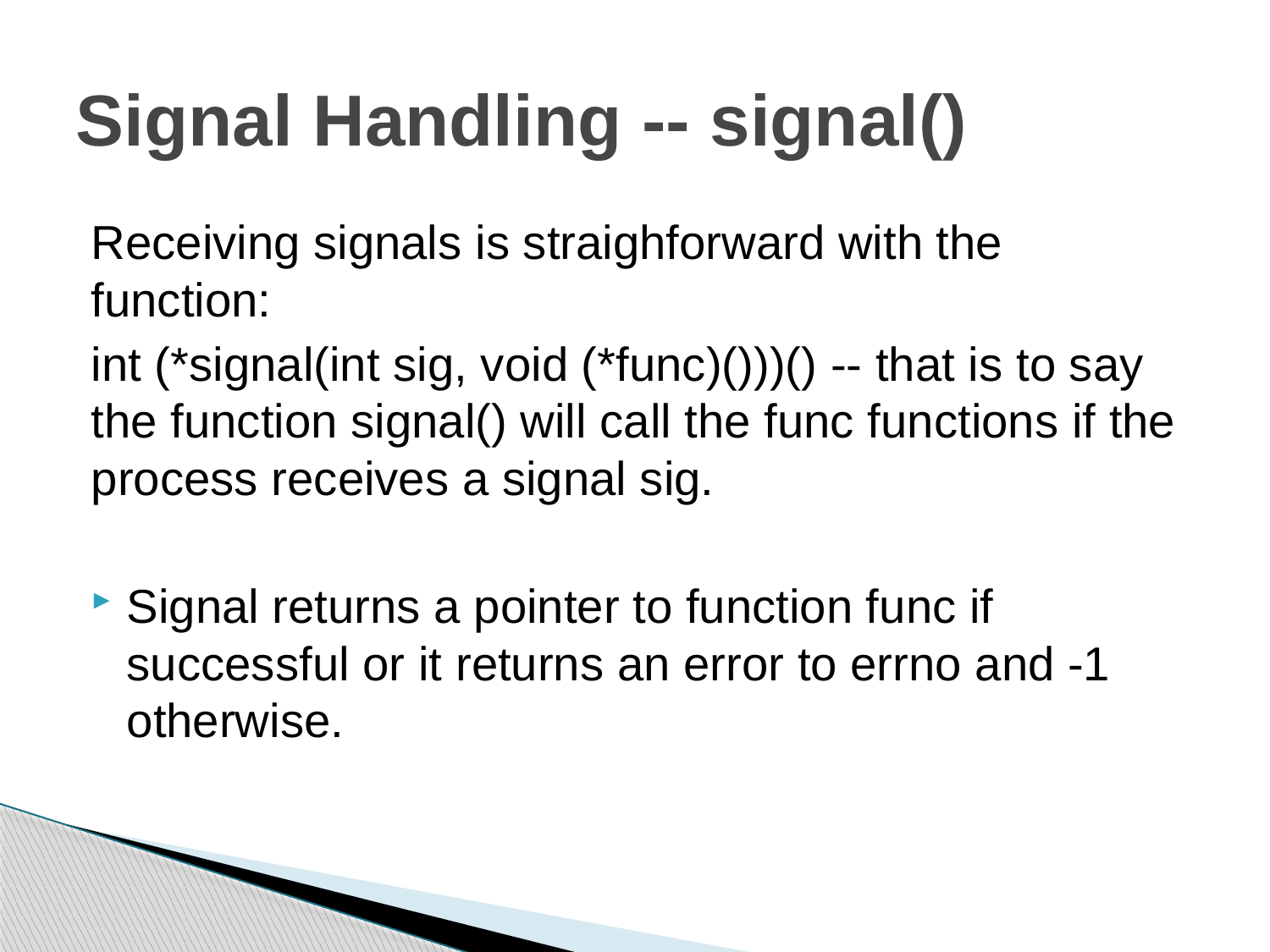

# Signal Handling -- signal()
Receiving signals is straighforward with the function:
int (*signal(int sig, void (*func)()))() -- that is to say the function signal() will call the func functions if the process receives a signal sig.

Signal returns a pointer to function func if successful or it returns an error to errno and -1 otherwise.